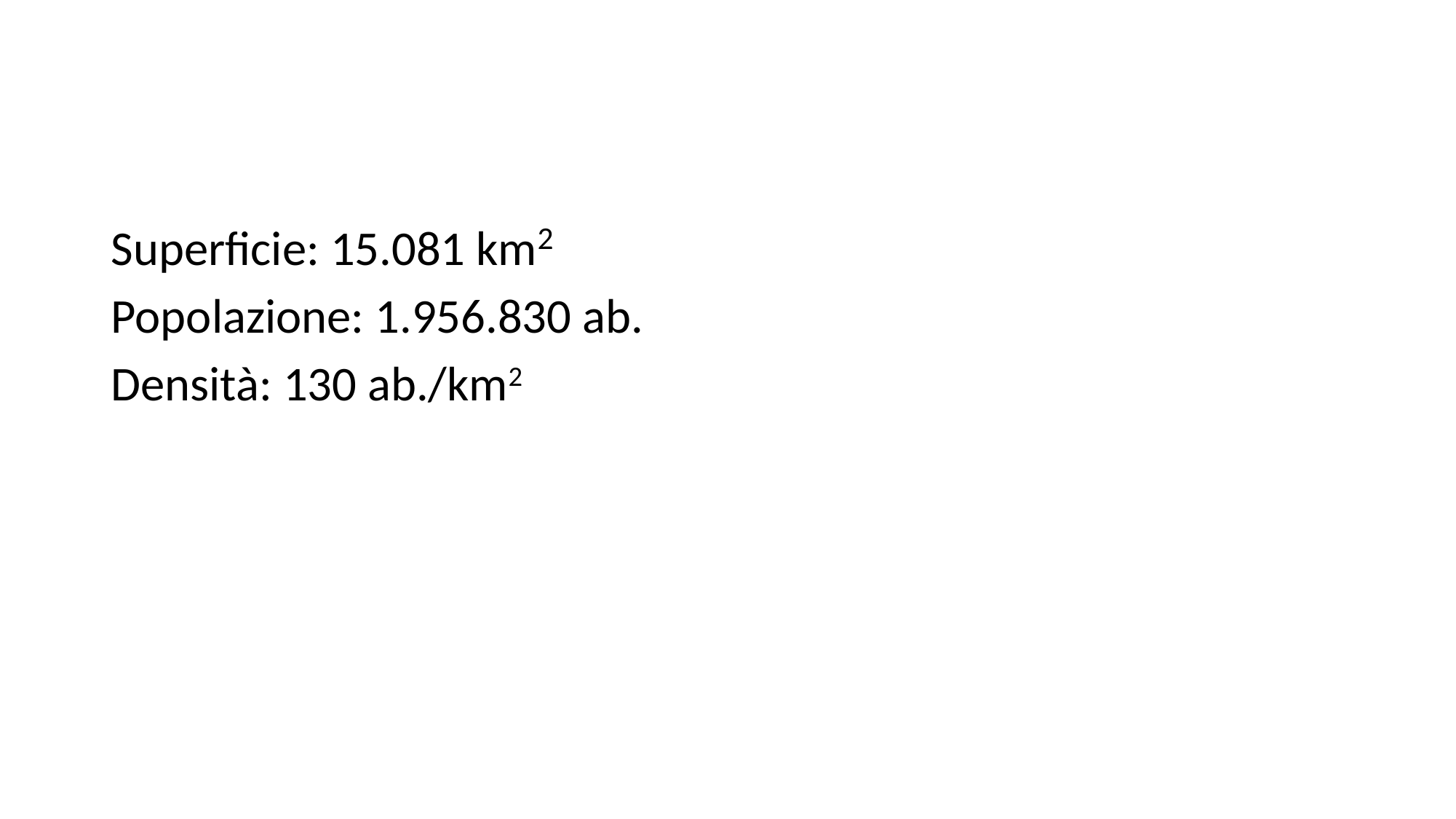

Superficie: 15.081 km2
Popolazione: 1.956.830 ab.
Densità: 130 ab./km2